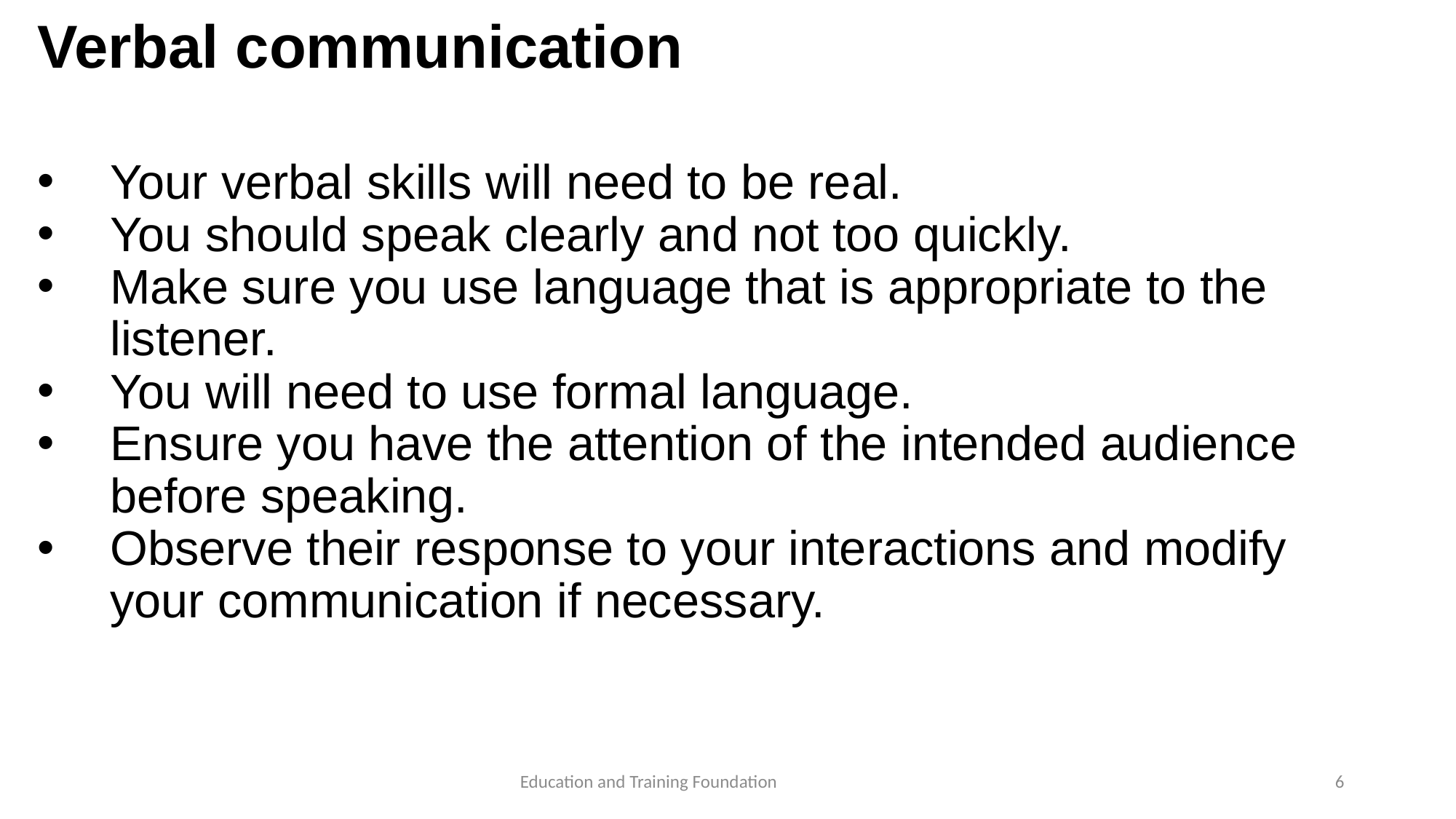

# Verbal communication
Your verbal skills will need to be real.
You should speak clearly and not too quickly.
Make sure you use language that is appropriate to the listener.
You will need to use formal language.
Ensure you have the attention of the intended audience before speaking.
Observe their response to your interactions and modify your communication if necessary.

6
Education and Training Foundation